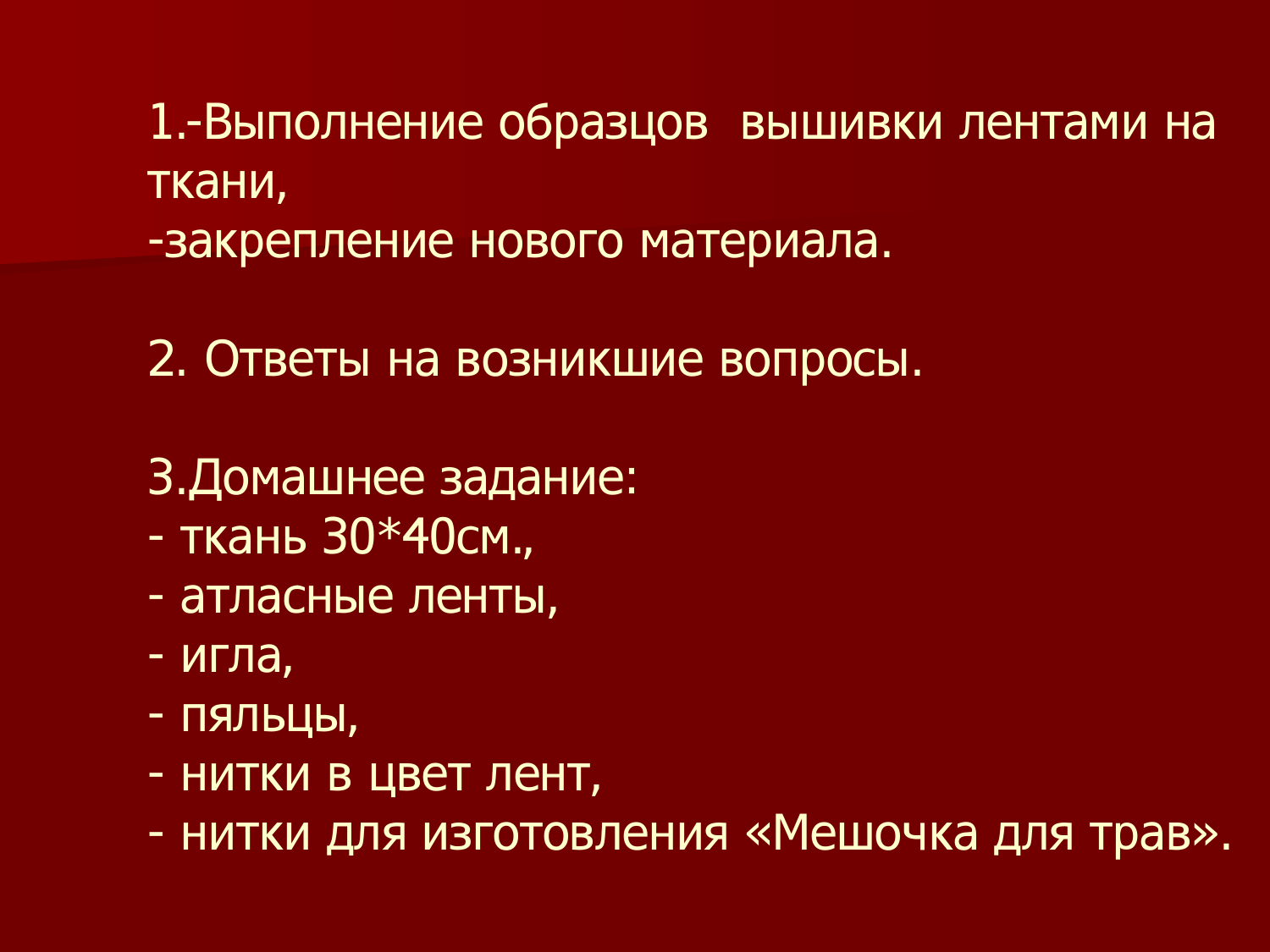

1.-Выполнение образцов  вышивки лентами на ткани,
-закрепление нового материала.
2. Ответы на возникшие вопросы.
3.Домашнее задание:
- ткань 30*40см.,
- атласные ленты,
- игла,
- пяльцы,
- нитки в цвет лент,
- нитки для изготовления «Мешочка для трав».